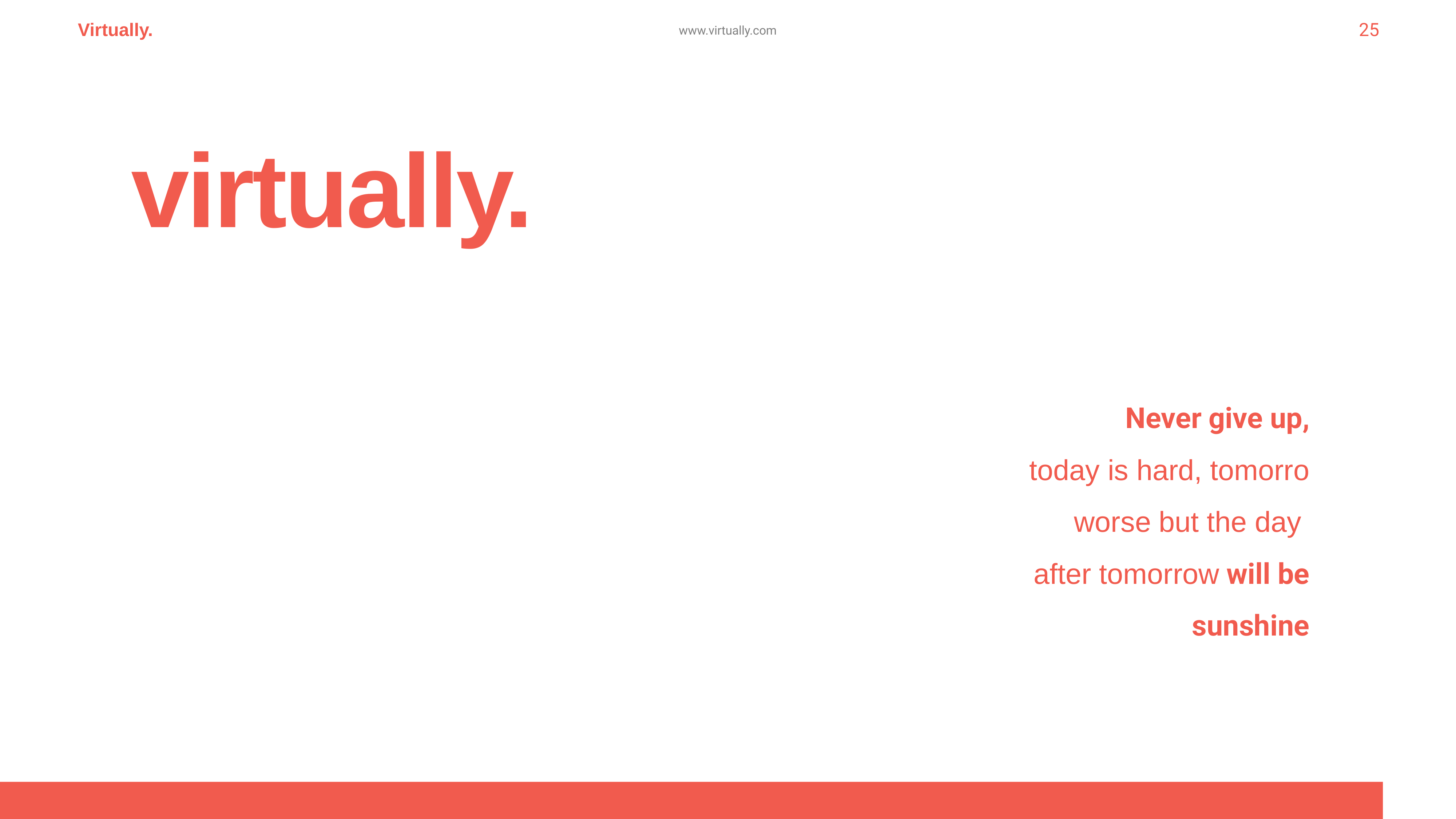

Virtually.
25
www.virtually.com
virtually.

Never give up,
today is hard, tomorro worse but the day
after tomorrow will be sunshine